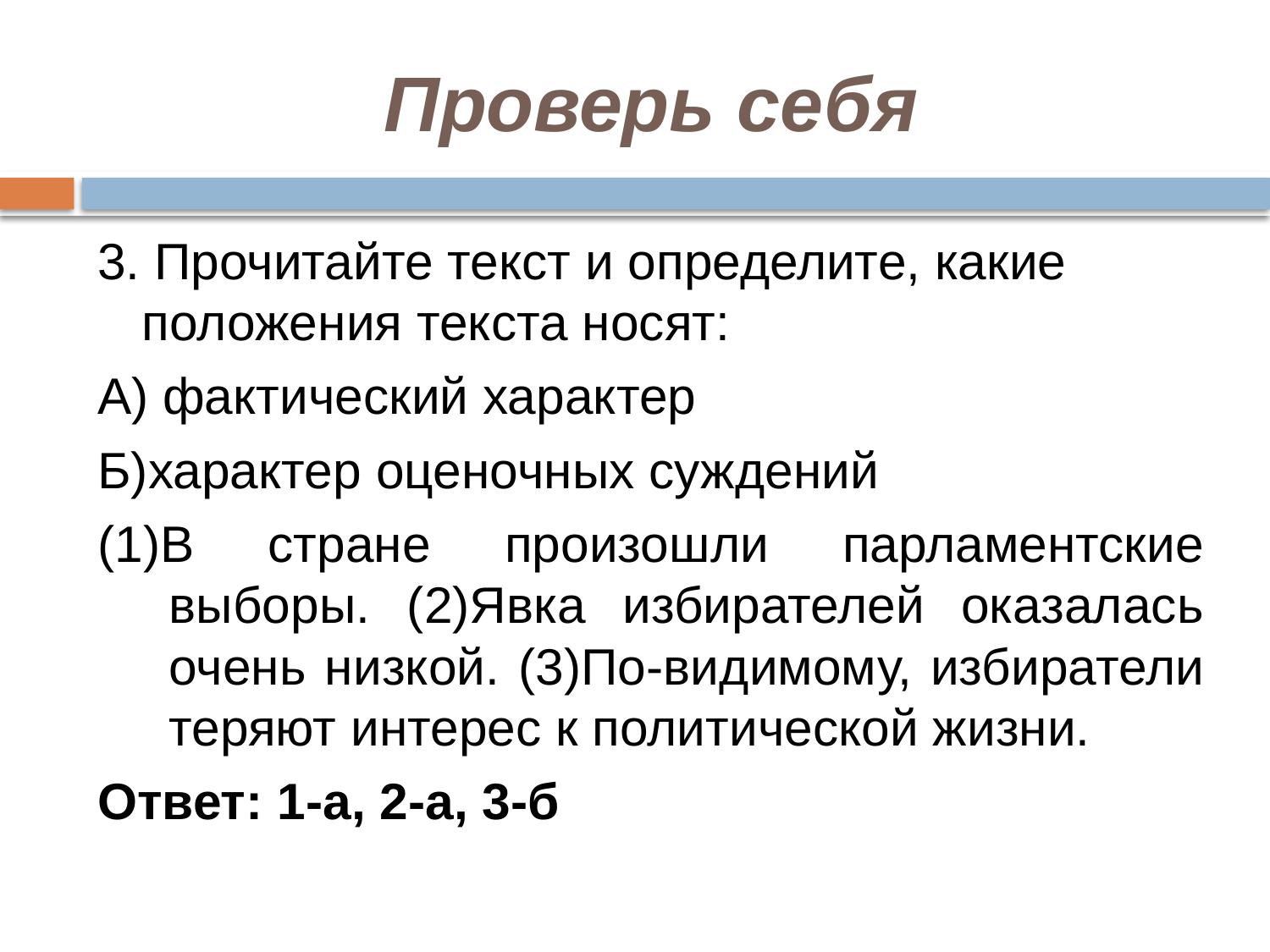

# Проверь себя
3. Прочитайте текст и определите, какие положения текста носят:
А) фактический характер
Б)характер оценочных суждений
(1)В стране произошли парламентские выборы. (2)Явка избирателей оказалась очень низкой. (3)По-видимому, избиратели теряют интерес к политической жизни.
Ответ: 1-а, 2-а, 3-б